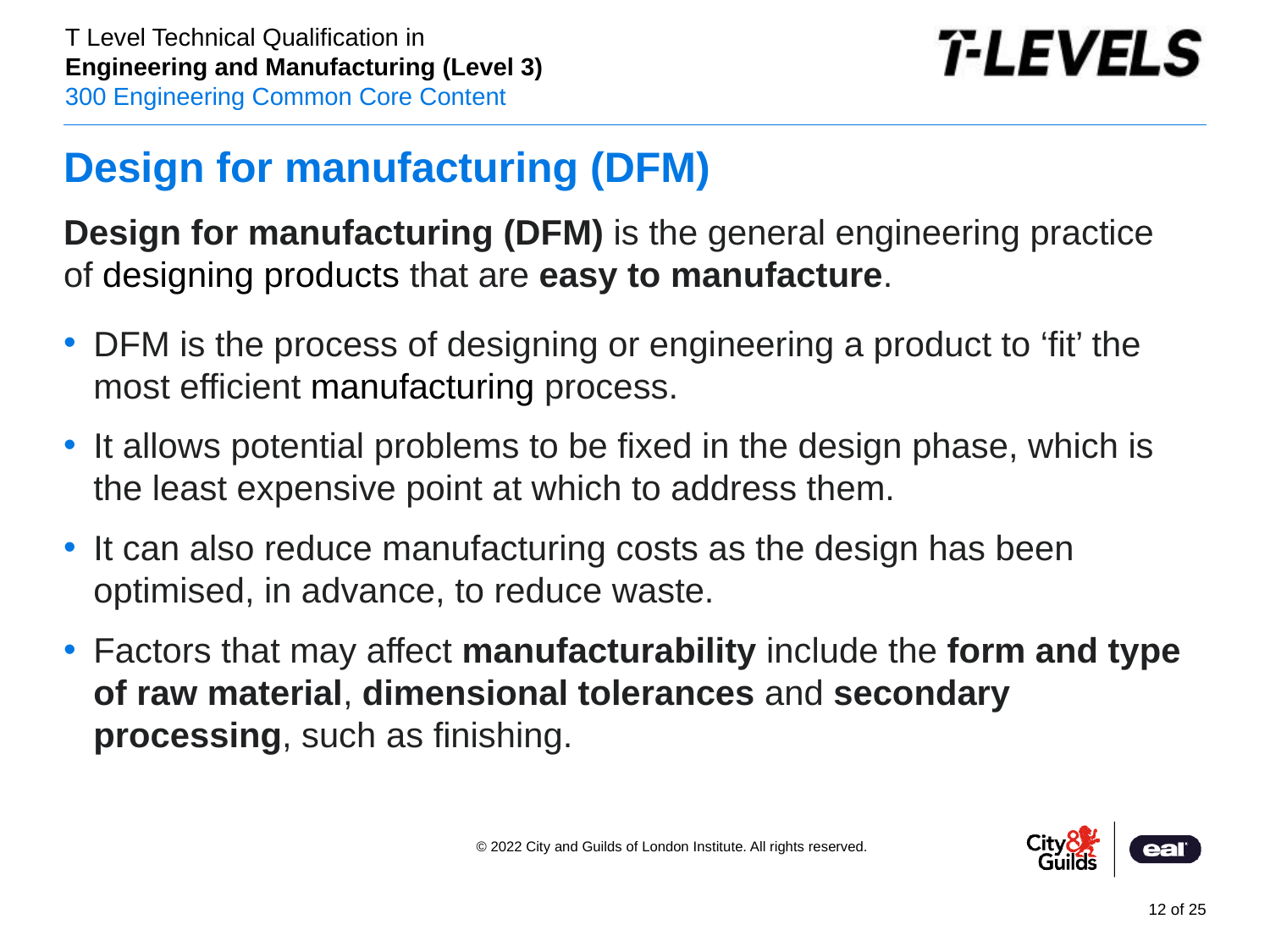

# Design for manufacturing (DFM)
Design for manufacturing (DFM) is the general engineering practice of designing products that are easy to manufacture.
DFM is the process of designing or engineering a product to ‘fit’ the most efficient manufacturing process.
It allows potential problems to be fixed in the design phase, which is the least expensive point at which to address them.
It can also reduce manufacturing costs as the design has been optimised, in advance, to reduce waste.
Factors that may affect manufacturability include the form and type of raw material, dimensional tolerances and secondary processing, such as finishing.